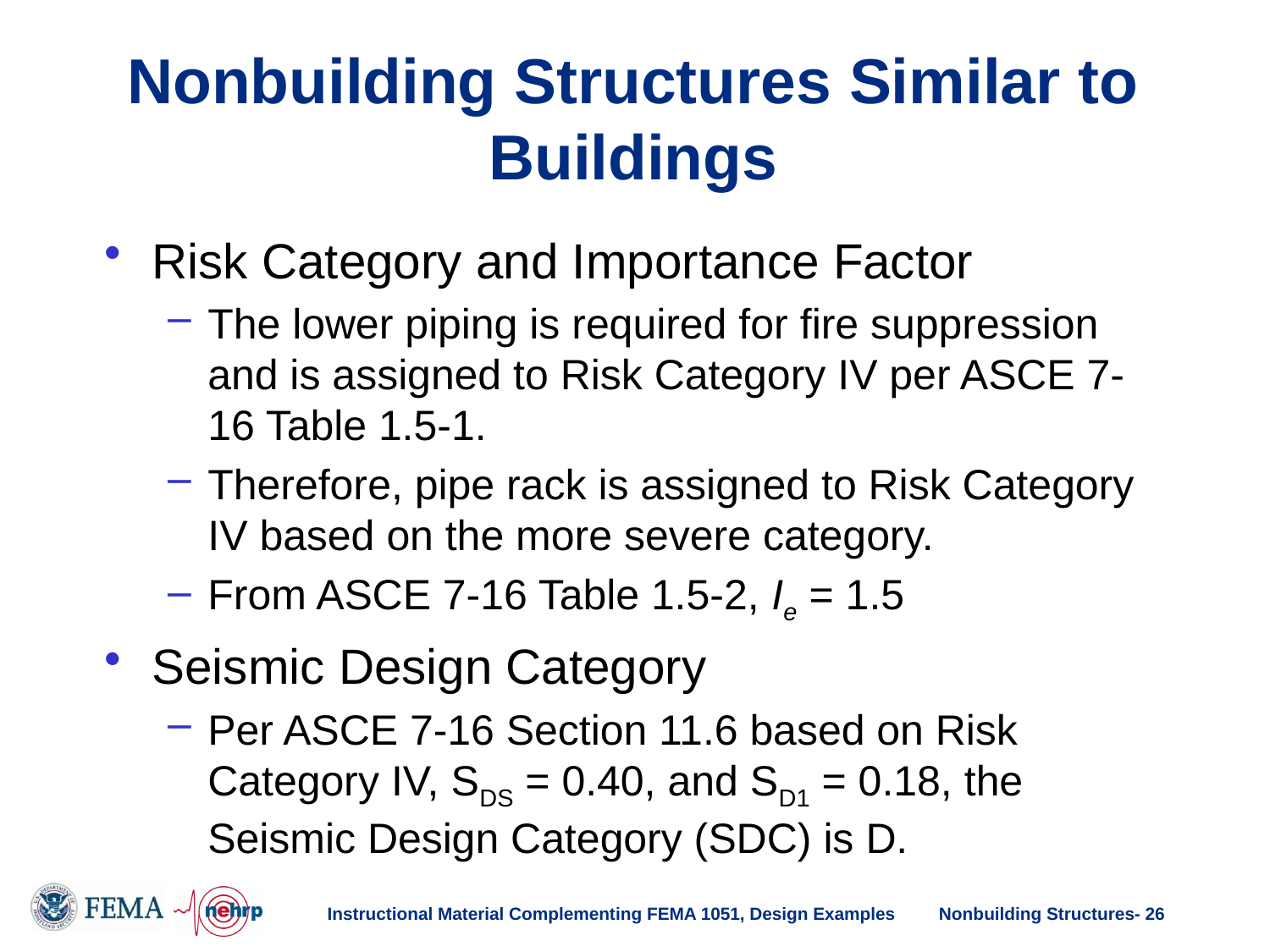

# Nonbuilding Structures Similar to Buildings
Risk Category and Importance Factor
The lower piping is required for fire suppression and is assigned to Risk Category IV per ASCE 7-16 Table 1.5-1.
Therefore, pipe rack is assigned to Risk Category IV based on the more severe category.
From ASCE 7-16 Table 1.5-2, Ie = 1.5
Seismic Design Category
Per ASCE 7-16 Section 11.6 based on Risk Category IV, SDS = 0.40, and SD1 = 0.18, the Seismic Design Category (SDC) is D.
Instructional Material Complementing FEMA 1051, Design Examples
Nonbuilding Structures- 26